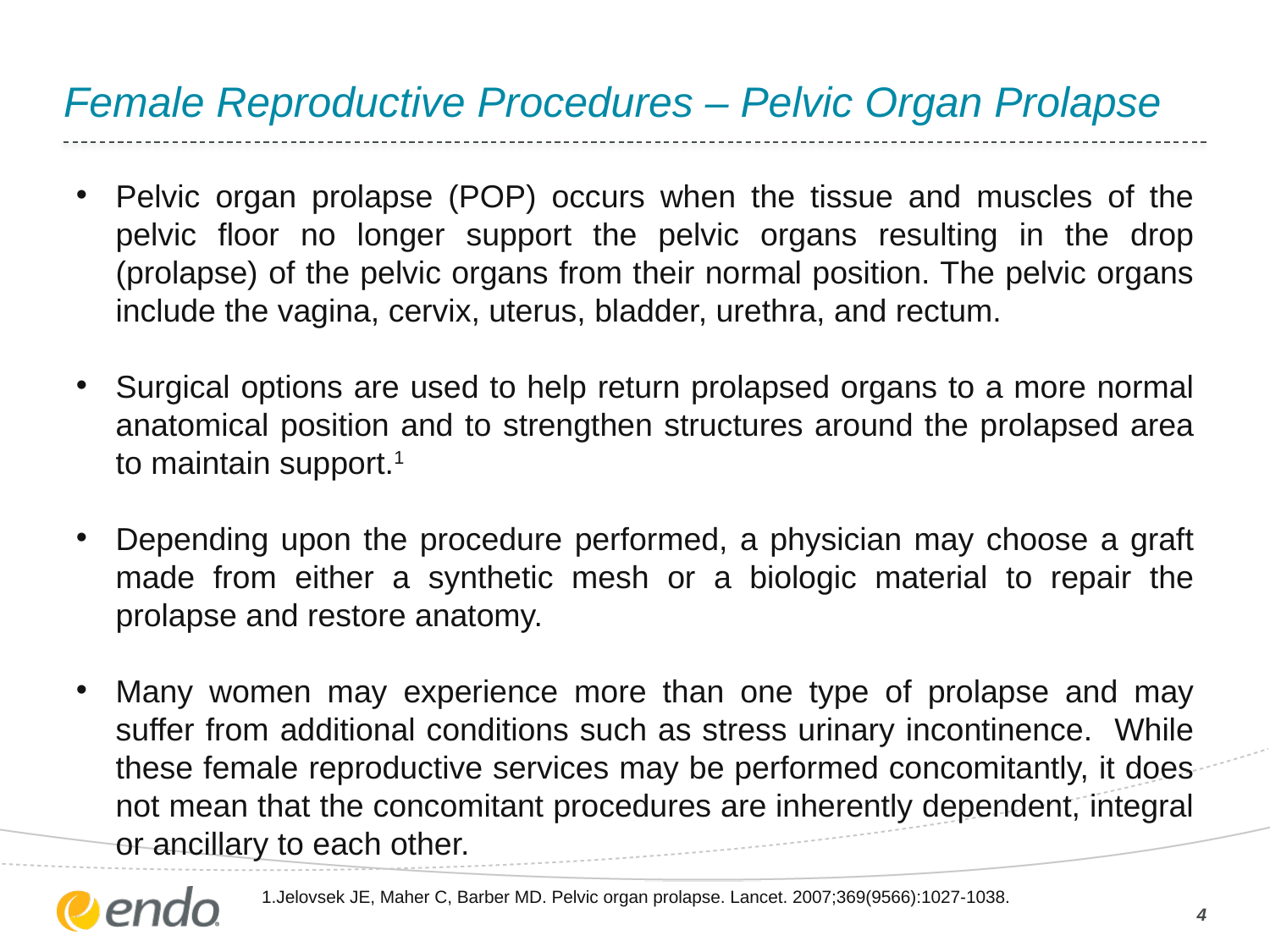

# Female Reproductive Procedures – Pelvic Organ Prolapse
Pelvic organ prolapse (POP) occurs when the tissue and muscles of the pelvic floor no longer support the pelvic organs resulting in the drop (prolapse) of the pelvic organs from their normal position. The pelvic organs include the vagina, cervix, uterus, bladder, urethra, and rectum.

Surgical options are used to help return prolapsed organs to a more normal anatomical position and to strengthen structures around the prolapsed area to maintain support.1

Depending upon the procedure performed, a physician may choose a graft made from either a synthetic mesh or a biologic material to repair the prolapse and restore anatomy.

Many women may experience more than one type of prolapse and may suffer from additional conditions such as stress urinary incontinence.  While these female reproductive services may be performed concomitantly, it does not mean that the concomitant procedures are inherently dependent, integral or ancillary to each other.

1.Jelovsek JE, Maher C, Barber MD. Pelvic organ prolapse. Lancet. 2007;369(9566):1027-1038.

4